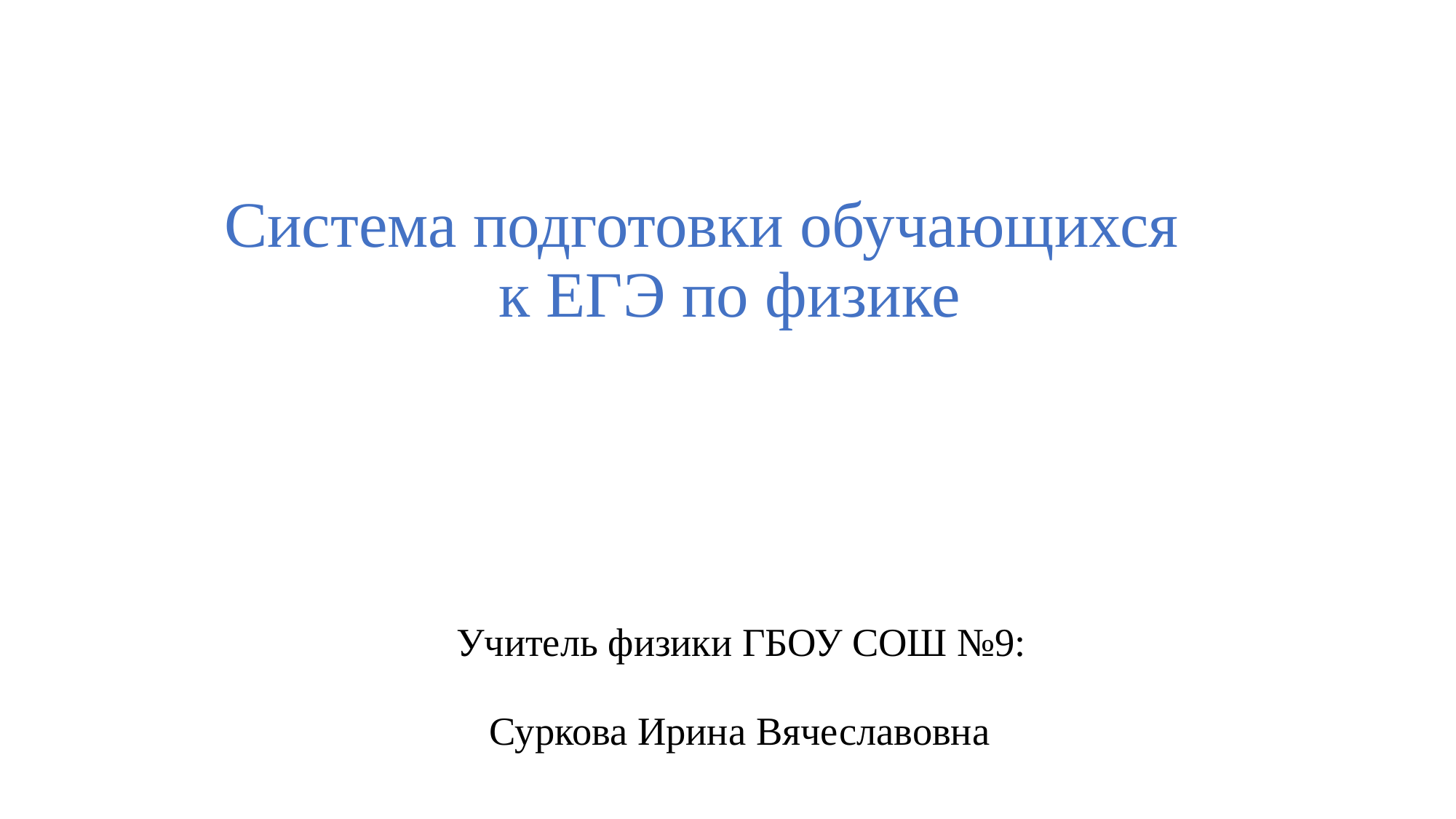

# Система подготовки обучающихся к ЕГЭ по физике Учитель физики ГБОУ СОШ №9: Суркова Ирина Вячеславовна